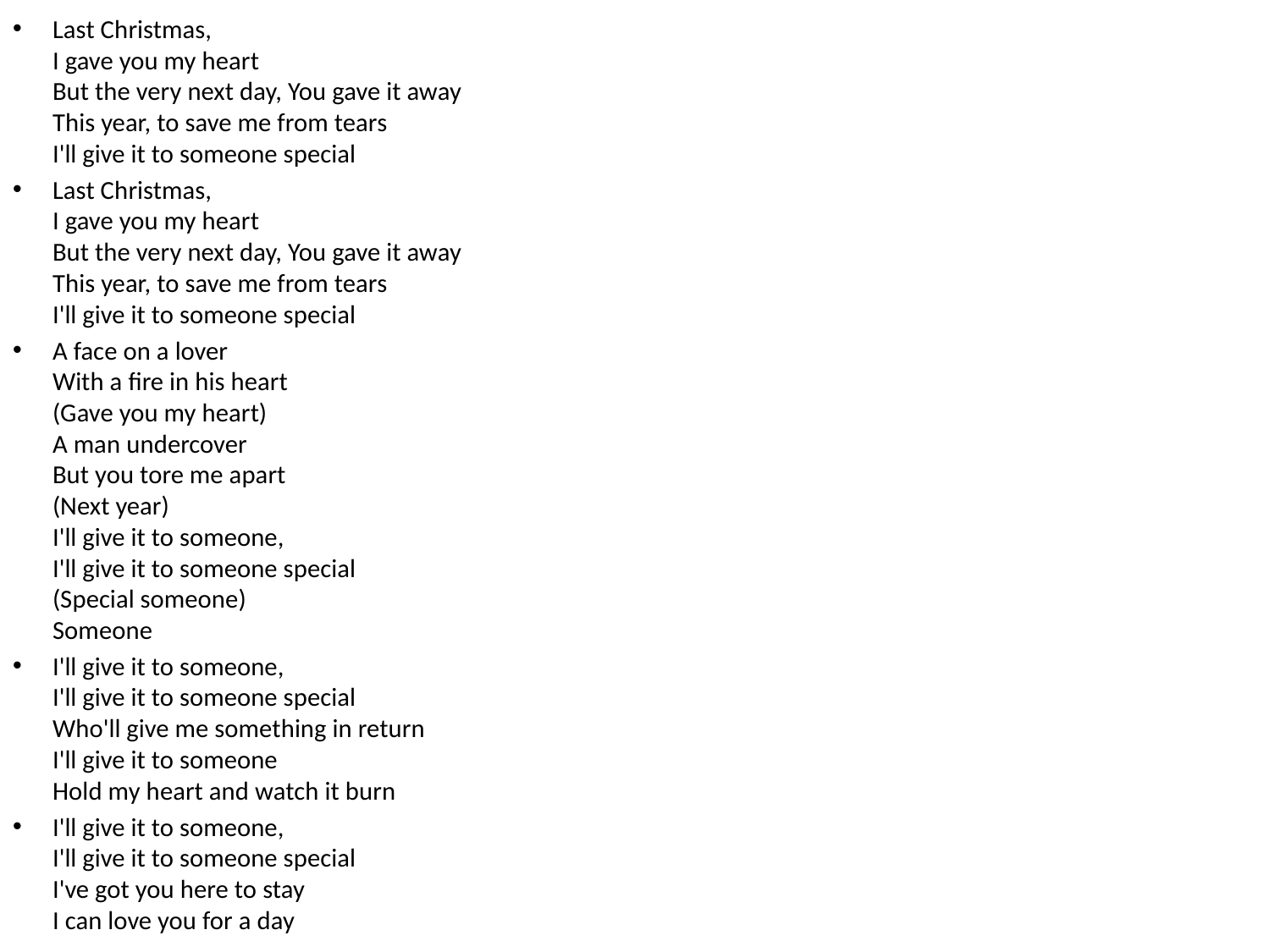

#
Last Christmas,
I gave you my heart
But the very next day, You gave it away
This year, to save me from tears
I'll give it to someone special
Last Christmas,
I gave you my heart
But the very next day, You gave it away
This year, to save me from tears
I'll give it to someone special
A face on a lover
With a fire in his heart
(Gave you my heart)
A man undercover
But you tore me apart
(Next year)
I'll give it to someone,
I'll give it to someone special
(Special someone)
Someone
I'll give it to someone,
I'll give it to someone special
Who'll give me something in return
I'll give it to someone
Hold my heart and watch it burn
I'll give it to someone,
I'll give it to someone special
I've got you here to stay
I can love you for a day